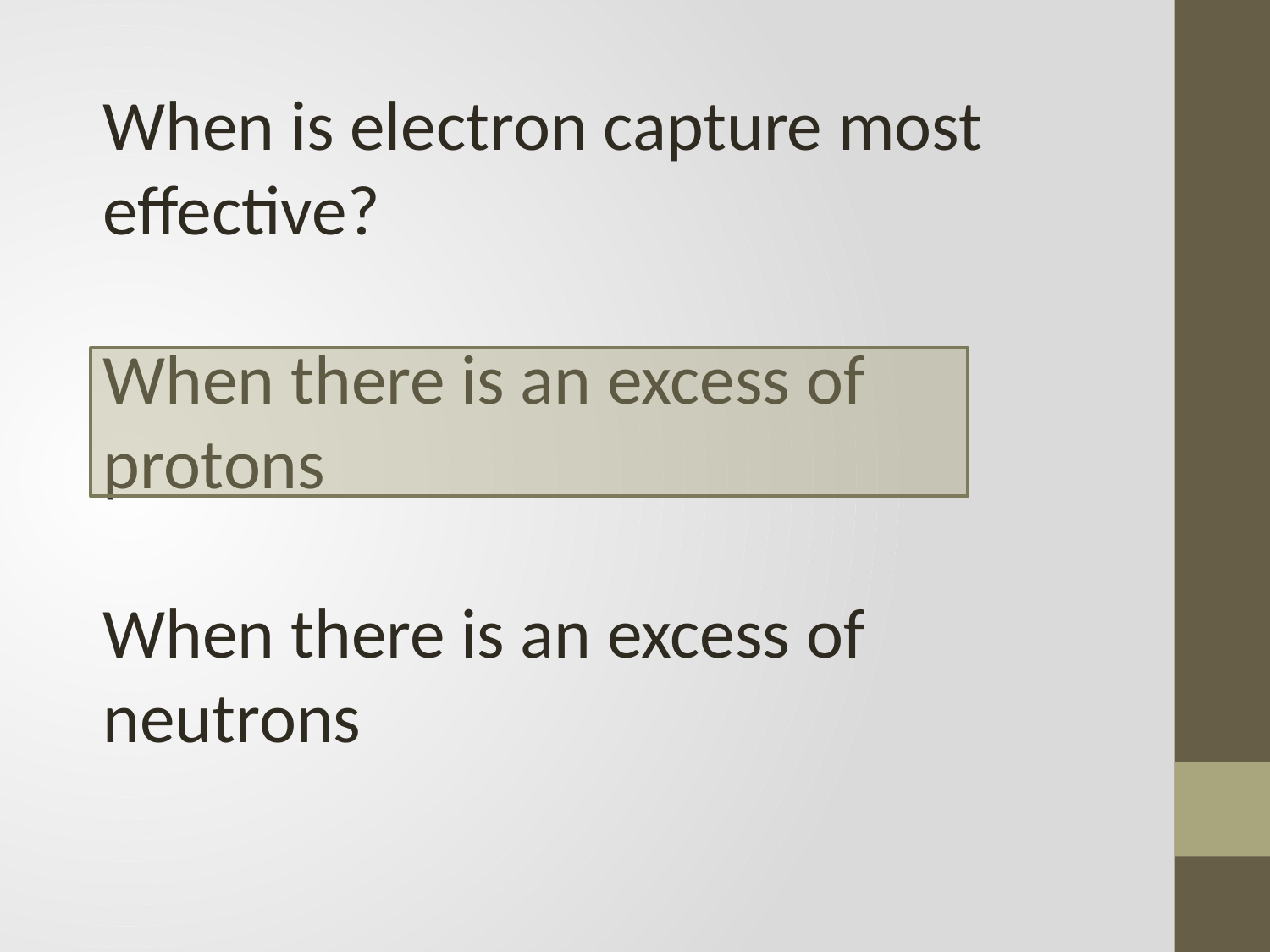

When is electron capture most effective?

When there is an excess of protons

When there is an excess of neutrons